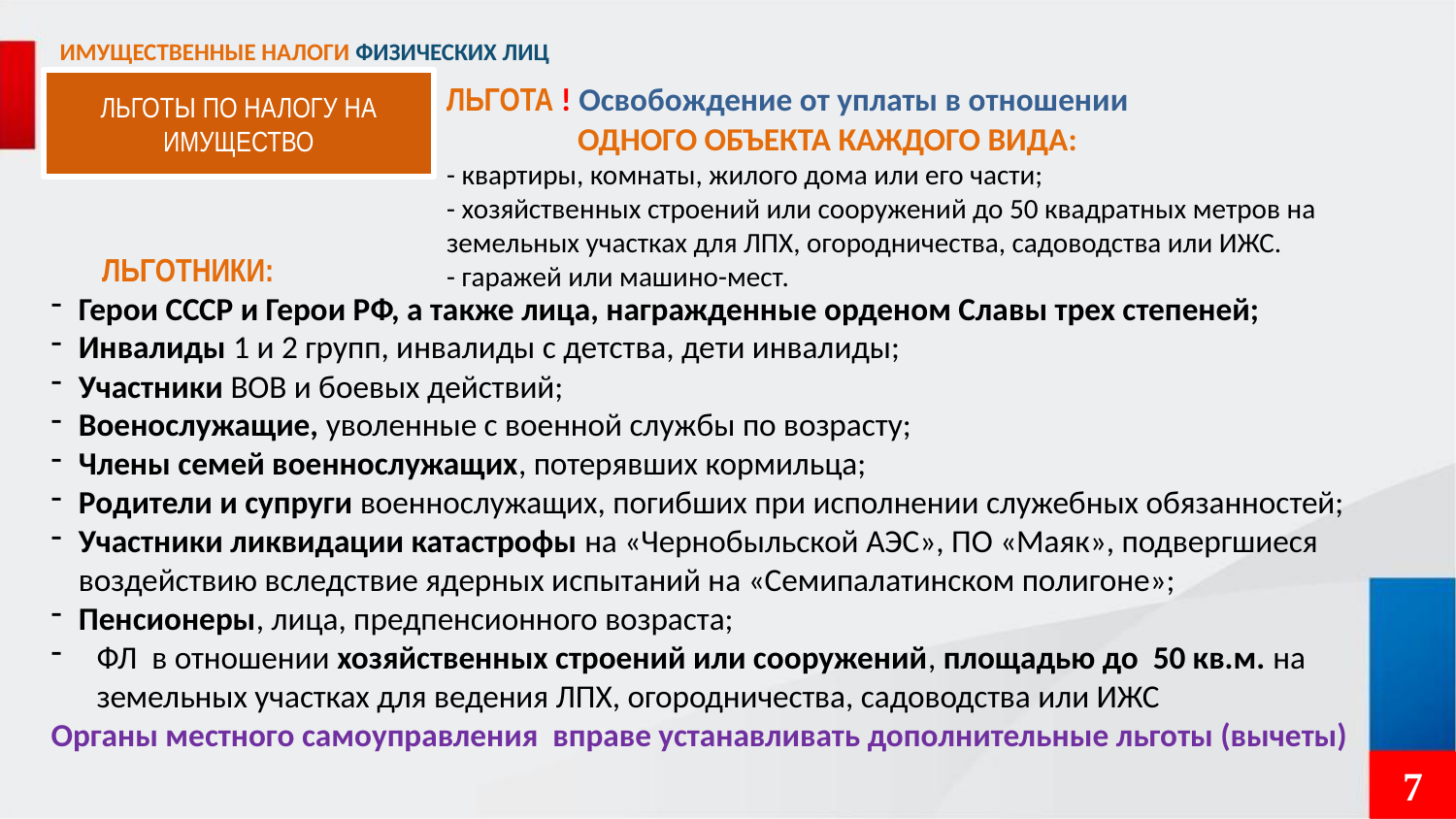

ИМУЩЕСТВЕННЫЕ НАЛОГИ ФИЗИЧЕСКИХ ЛИЦ
ЛЬГОТЫ ПО НАЛОГУ НА ИМУЩЕСТВО
ЛЬГОТА ! Освобождение от уплаты в отношении
                  ОДНОГО ОБЪЕКТА КАЖДОГО ВИДА:
- квартиры, комнаты, жилого дома или его части;
- хозяйственных строений или сооружений до 50 квадратных метров на земельных участках для ЛПХ, огородничества, садоводства или ИЖС.
- гаражей или машино-мест.

       ЛЬГОТНИКИ:
Герои СССР и Герои РФ, а также лица, награжденные орденом Славы трех степеней;
Инвалиды 1 и 2 групп, инвалиды с детства, дети инвалиды;
Участники ВОВ и боевых действий;
Военослужащие, уволенные с военной службы по возрасту;
Члены семей военнослужащих, потерявших кормильца;
Родители и супруги военнослужащих, погибших при исполнении служебных обязанностей;
Участники ликвидации катастрофы на «Чернобыльской АЭС», ПО «Маяк», подвергшиеся воздействию вследствие ядерных испытаний на «Семипалатинском полигоне»;
Пенсионеры, лица, предпенсионного возраста;
ФЛ  в отношении хозяйственных строений или сооружений, площадью до  50 кв.м. на земельных участках для ведения ЛПХ, огородничества, садоводства или ИЖС
Органы местного самоуправления  вправе устанавливать дополнительные льготы (вычеты)

7